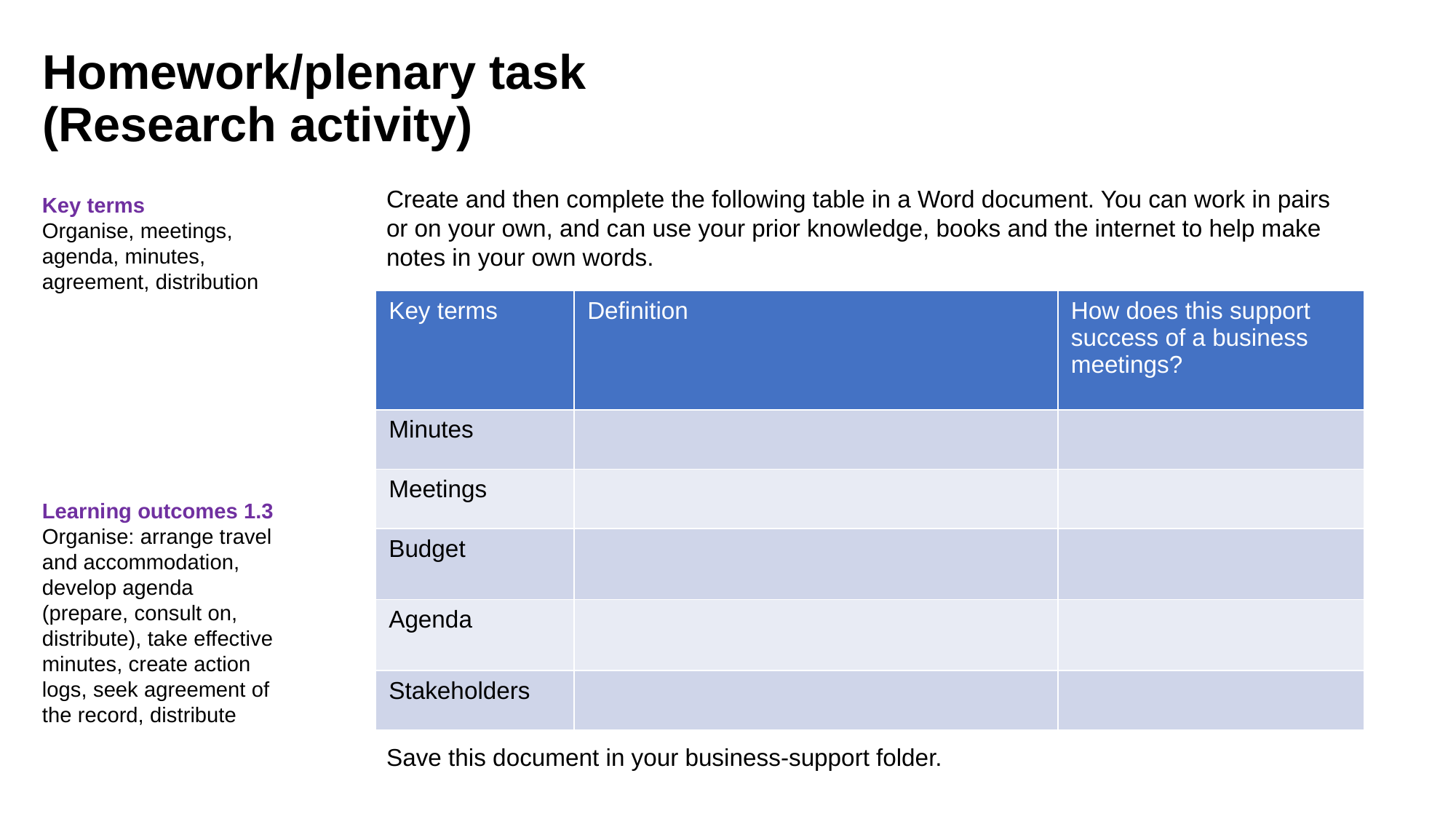

# Homework/plenary task (Research activity)
Create and then complete the following table in a Word document. You can work in pairs or on your own, and can use your prior knowledge, books and the internet to help make notes in your own words.

Key terms
Organise, meetings, agenda, minutes, agreement, distribution

Learning outcomes 1.3
Organise: arrange travel and accommodation, develop agenda (prepare, consult on, distribute), take effective minutes, create action logs, seek agreement of the record, distribute

| Key terms | Definition | How does this support success of a business meetings? |
| --- | --- | --- |
| Minutes |  |  |
| Meetings |  |  |
| Budget |  |  |
| Agenda |  |  |
| Stakeholders |  |  |
Save this document in your business-support folder.